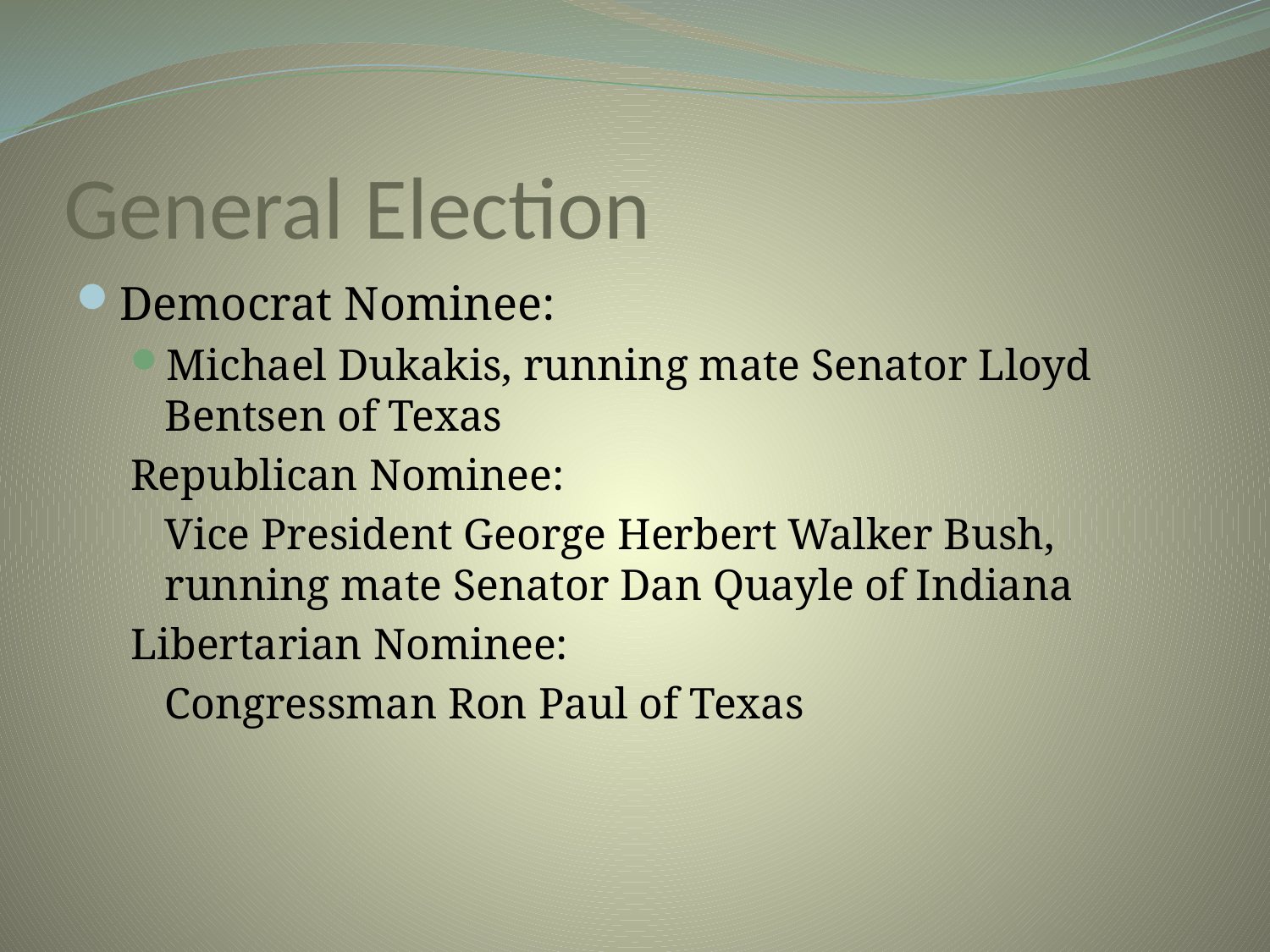

# General Election
Democrat Nominee:
Michael Dukakis, running mate Senator Lloyd Bentsen of Texas
Republican Nominee:
	Vice President George Herbert Walker Bush, running mate Senator Dan Quayle of Indiana
Libertarian Nominee:
	Congressman Ron Paul of Texas